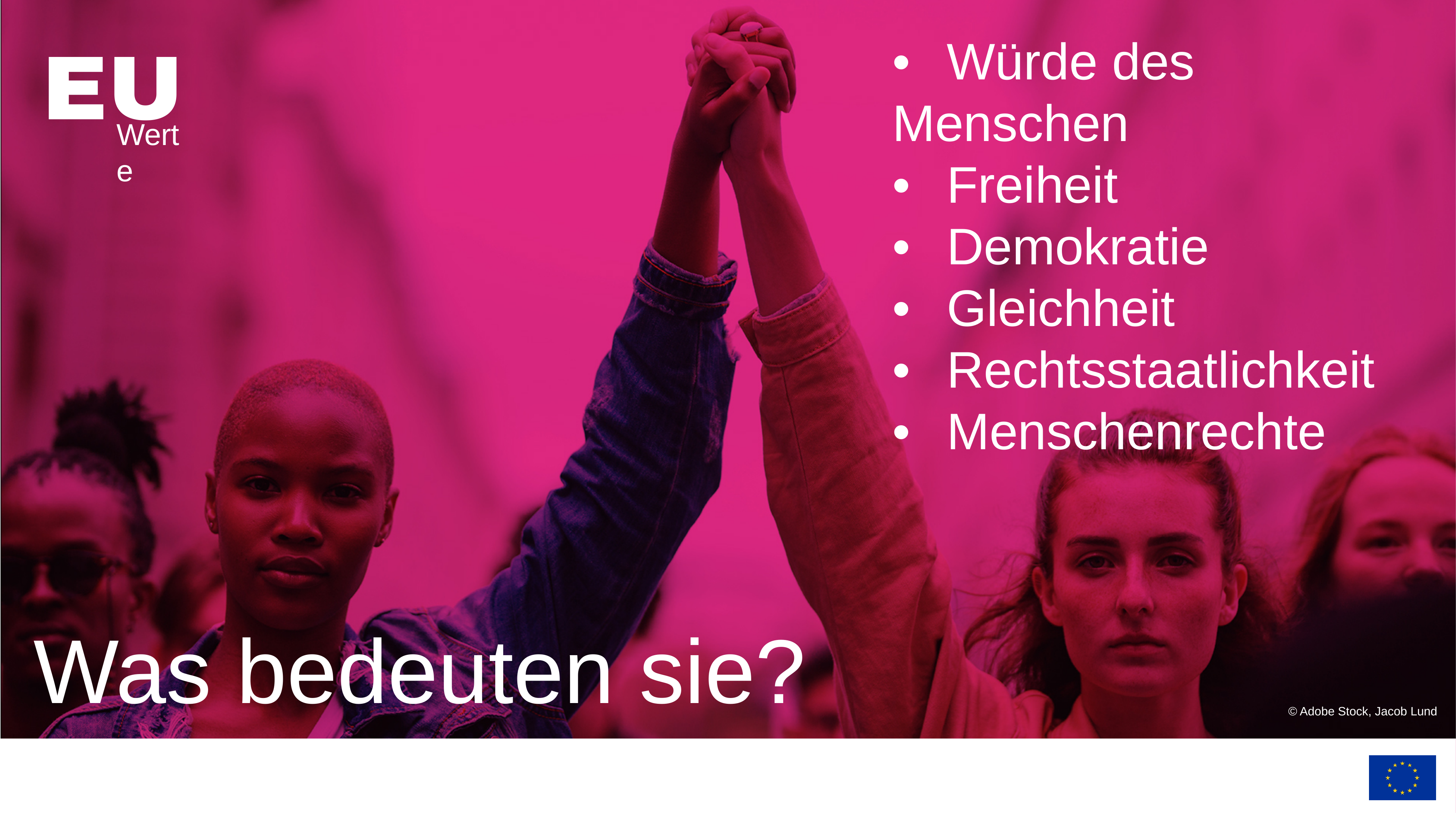

# Die Werte der EU
•	Würde des Menschen
•	Freiheit
•	Demokratie
•	Gleichheit
•	Rechtsstaatlichkeit
•	Menschenrechte
Was bedeuten sie?
© Adobe Stock, Jacob Lund